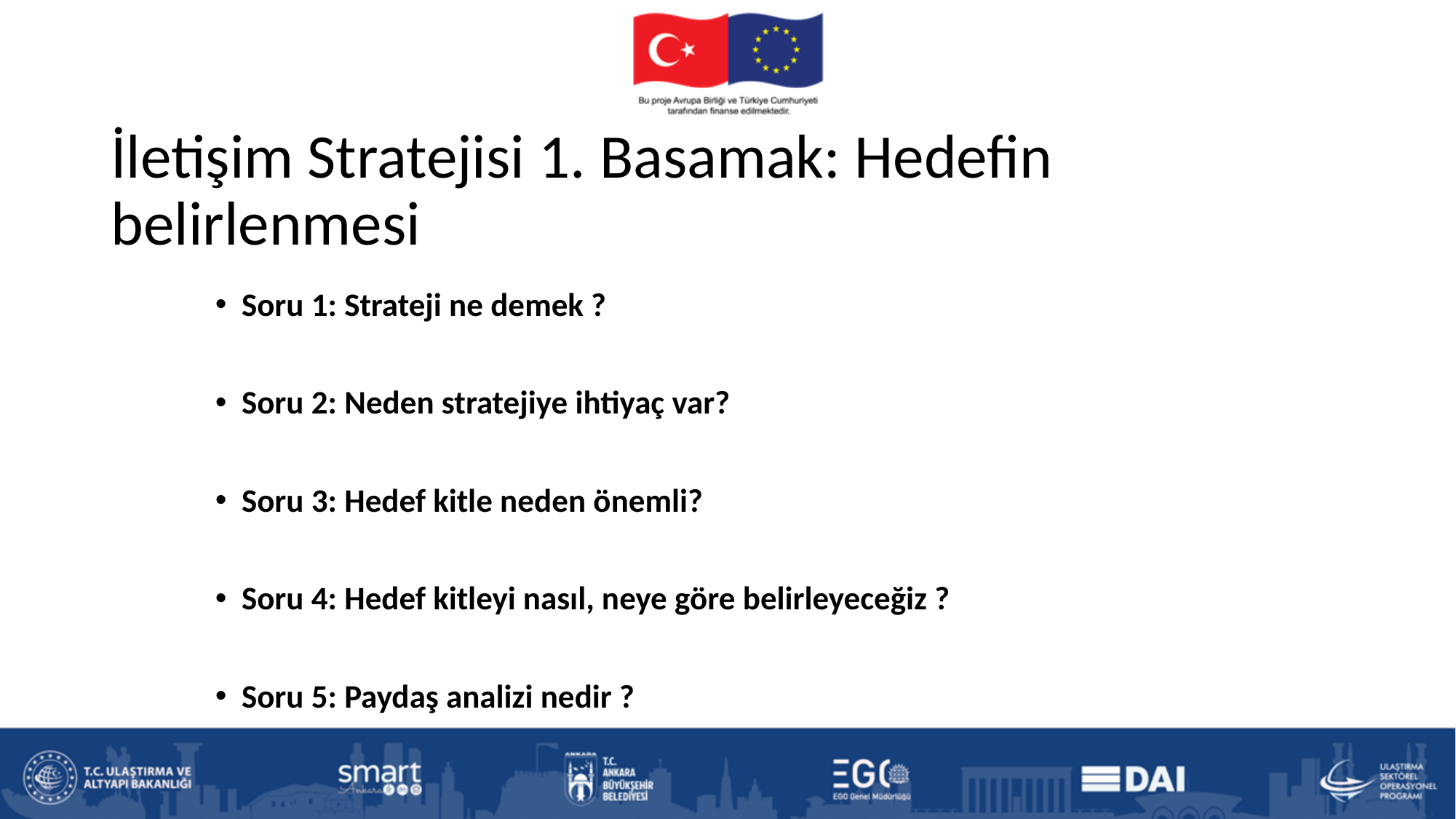

# İletişim Stratejisi 1. Basamak: Hedefin belirlenmesi
Soru 1: Strateji ne demek ?

Soru 2: Neden stratejiye ihtiyaç var?

Soru 3: Hedef kitle neden önemli?

Soru 4: Hedef kitleyi nasıl, neye göre belirleyeceğiz ?

Soru 5: Paydaş analizi nedir ?